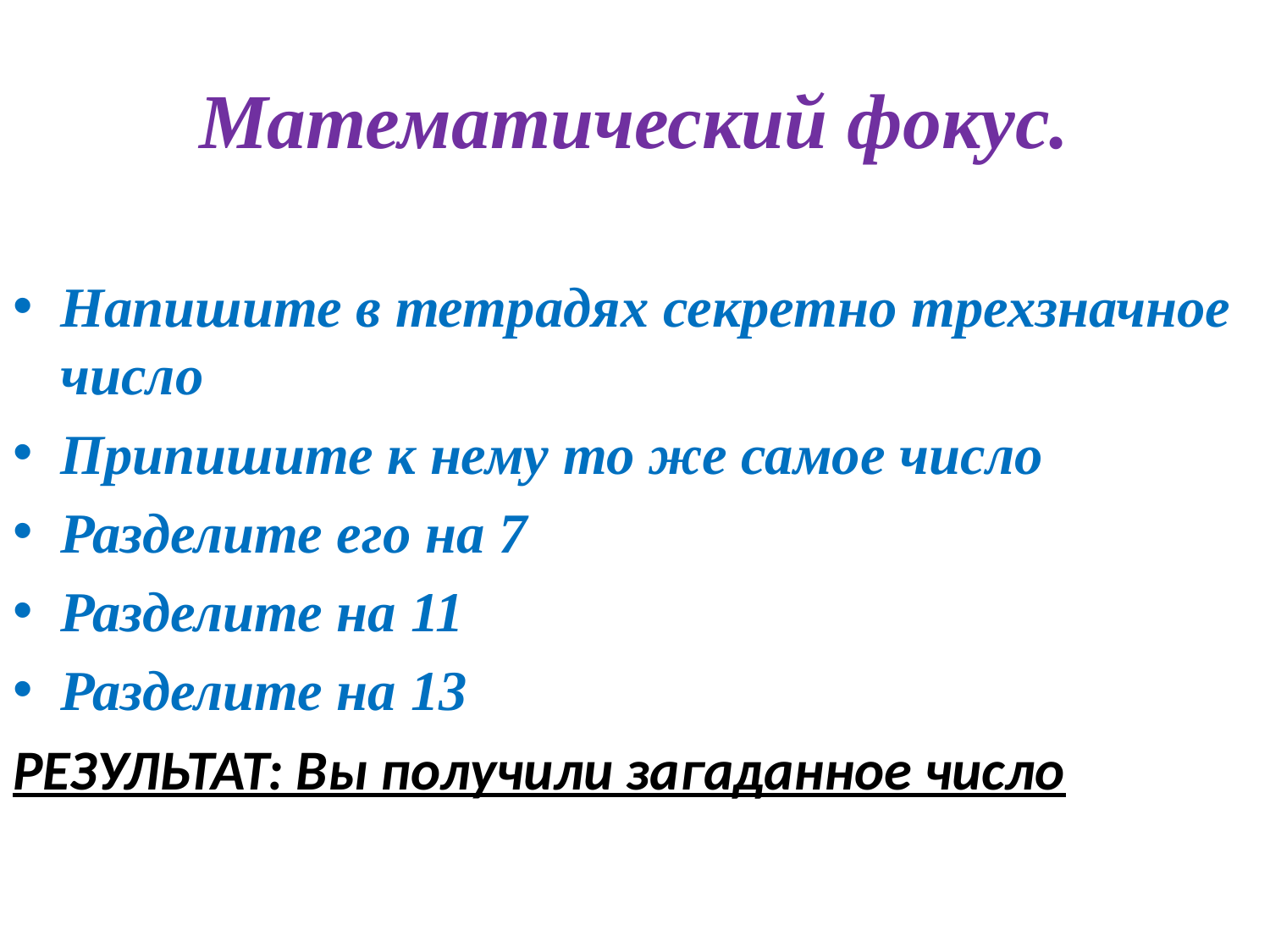

# Математический фокус.
Напишите в тетрадях секретно трехзначное число
Припишите к нему то же самое число
Разделите его на 7
Разделите на 11
Разделите на 13
РЕЗУЛЬТАТ: Вы получили загаданное число